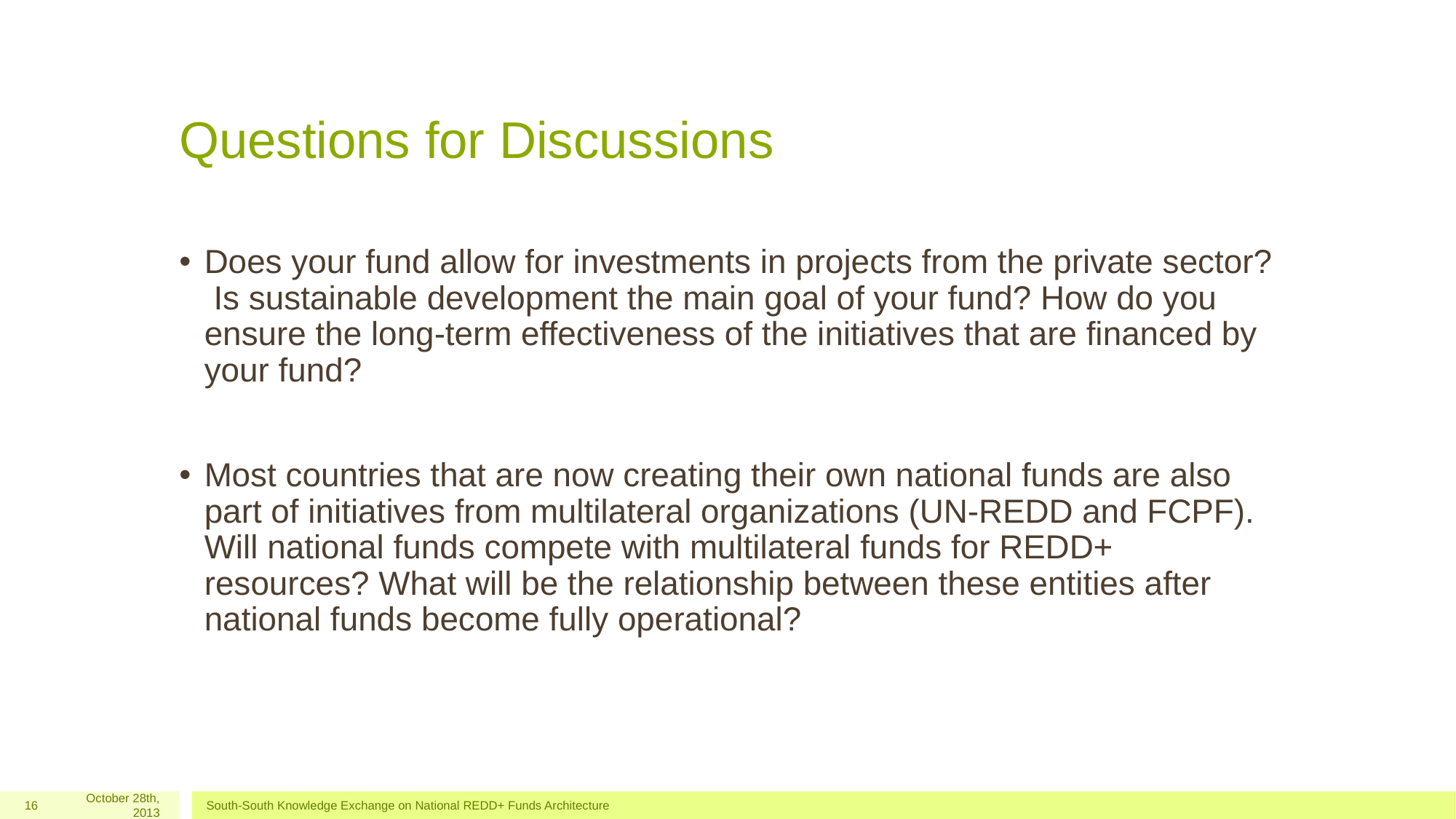

# Questions for Discussions
Does your fund allow for investments in projects from the private sector?  Is sustainable development the main goal of your fund? How do you ensure the long-term effectiveness of the initiatives that are financed by your fund?

Most countries that are now creating their own national funds are also part of initiatives from multilateral organizations (UN-REDD and FCPF). Will national funds compete with multilateral funds for REDD+ resources? What will be the relationship between these entities after national funds become fully operational?
16
October 28th, 2013
South-South Knowledge Exchange on National REDD+ Funds Architecture